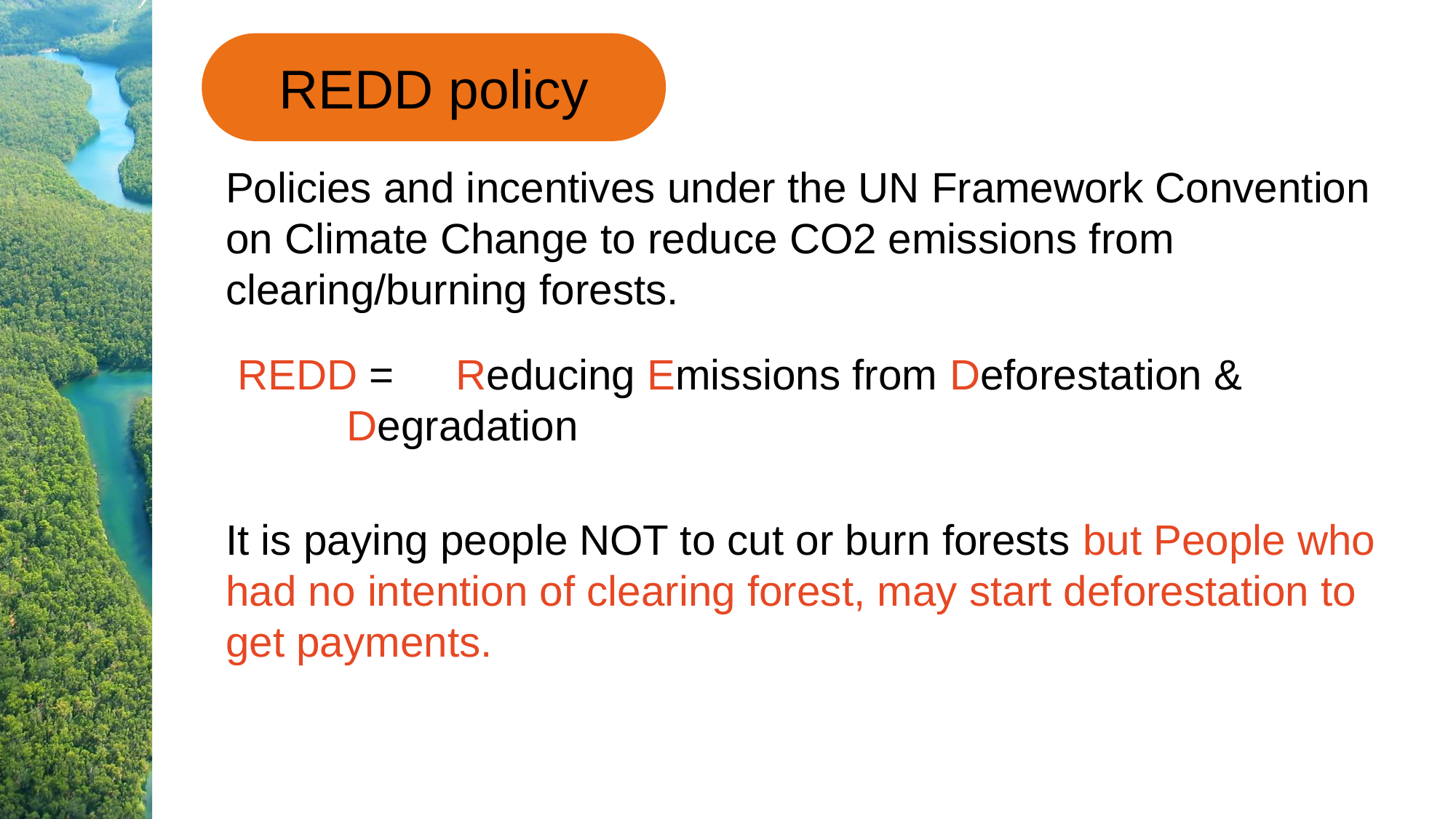

REDD policy
Policies and incentives under the UN Framework Convention on Climate Change to reduce CO2 emissions from clearing/burning forests.
REDD = 	Reducing Emissions from Deforestation & 		Degradation

It is paying people NOT to cut or burn forests but People who had no intention of clearing forest, may start deforestation to get payments.